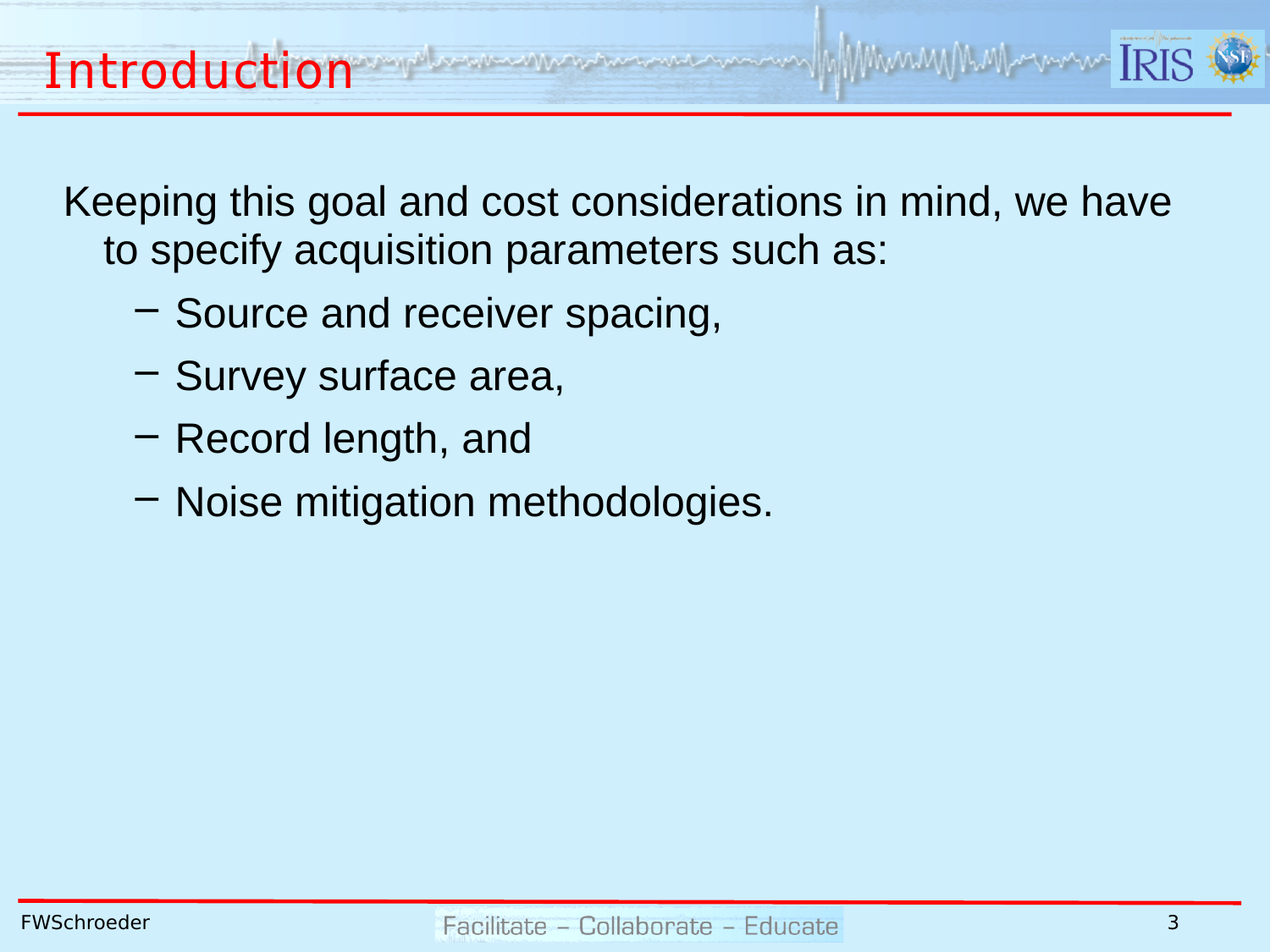

# Introduction
Keeping this goal and cost considerations in mind, we have to specify acquisition parameters such as:
Source and receiver spacing,
Survey surface area,
Record length, and
Noise mitigation methodologies.